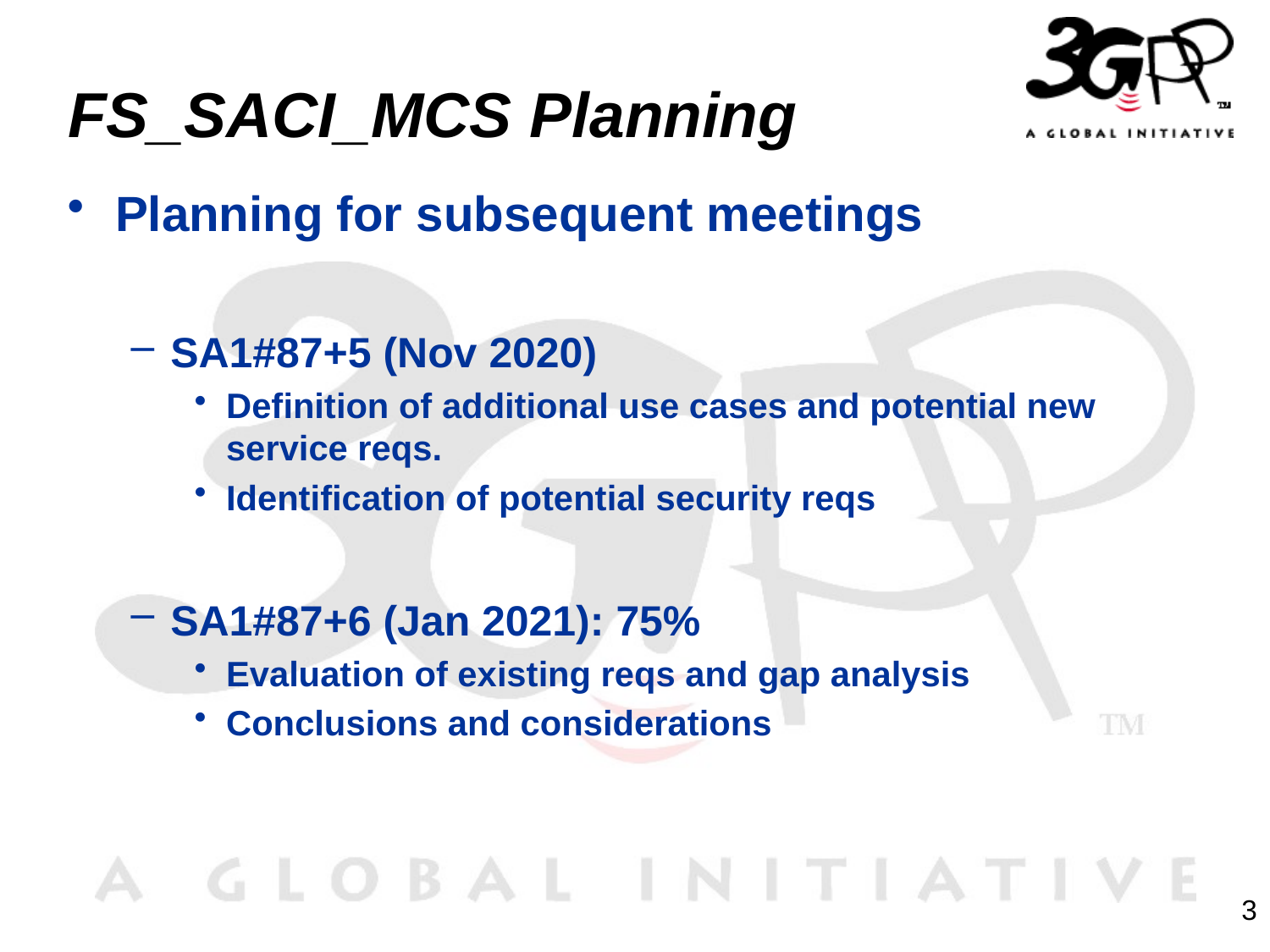

# FS_SACI_MCS Planning
Planning for subsequent meetings

SA1#87+5 (Nov 2020)
Definition of additional use cases and potential new service reqs.
Identification of potential security reqs

SA1#87+6 (Jan 2021): 75%
Evaluation of existing reqs and gap analysis
Conclusions and considerations

3